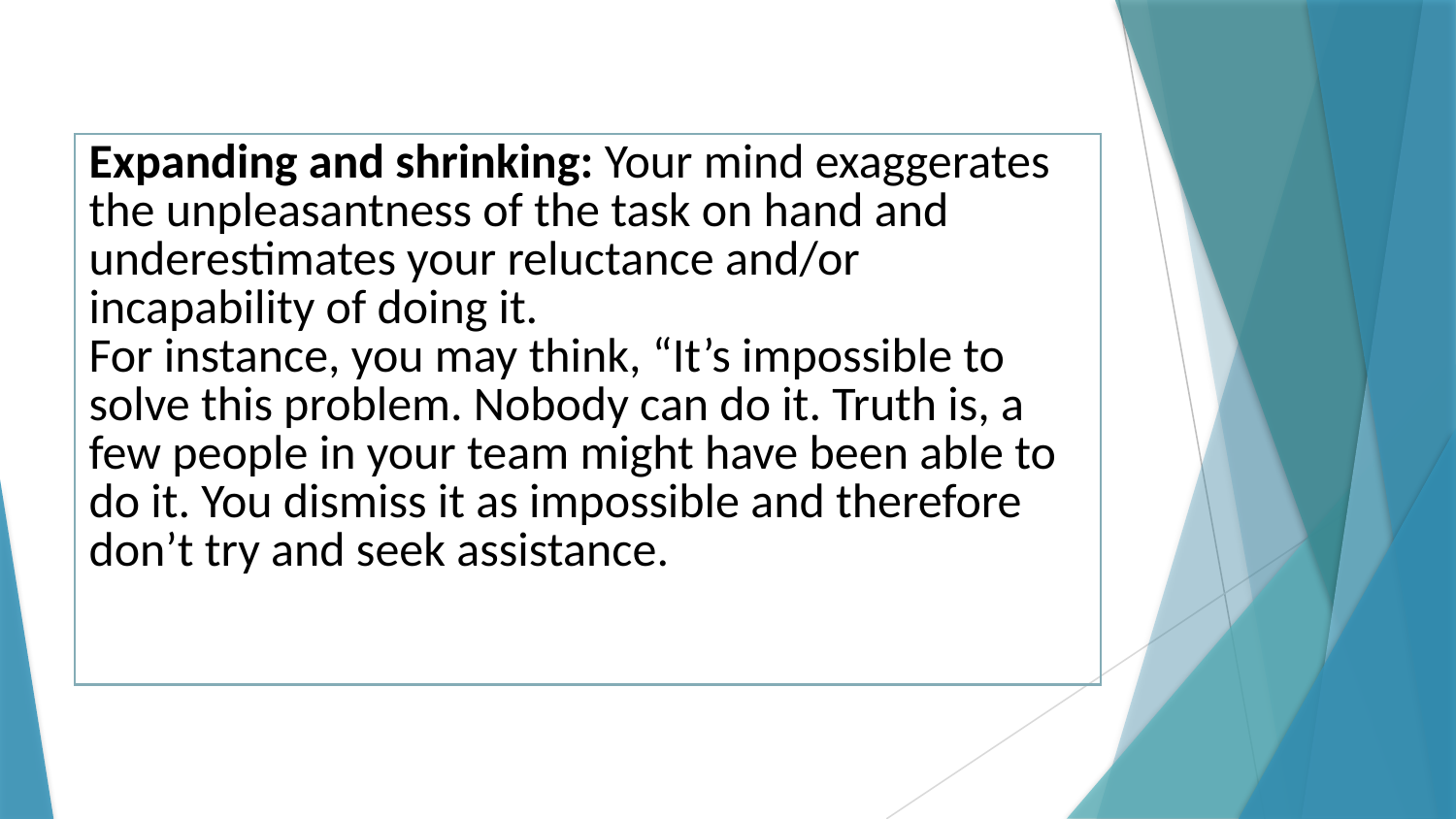

| Expanding and shrinking: Your mind exaggerates the unpleasantness of the task on hand and underestimates your reluctance and/or incapability of doing it. For instance, you may think, “It’s impossible to solve this problem. Nobody can do it. Truth is, a few people in your team might have been able to do it. You dismiss it as impossible and therefore don’t try and seek assistance. |
| --- |